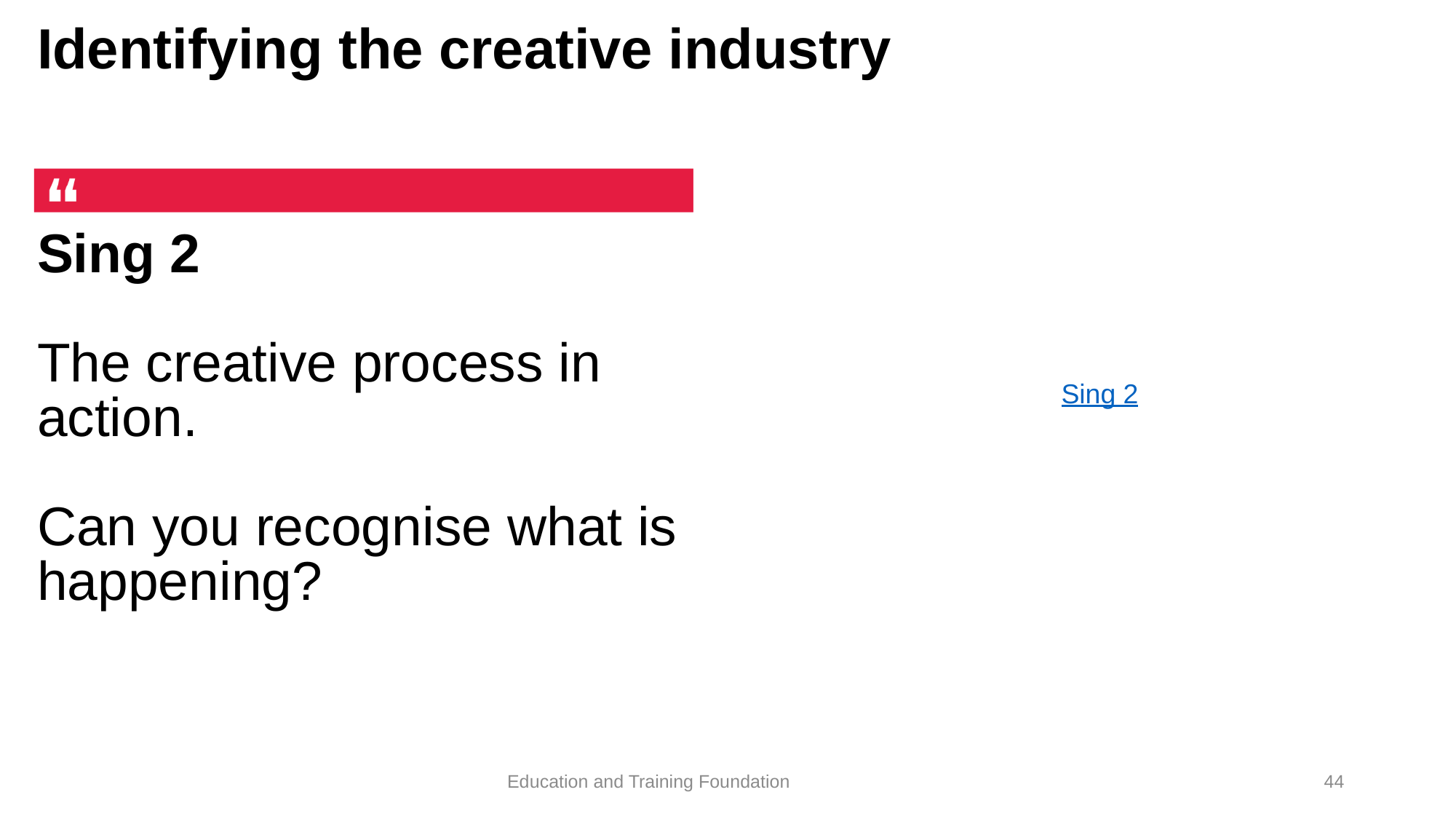

# Identifying the creative industry
Sing 2

The creative process in action.

Can you recognise what is happening?
Sing 2
44
Education and Training Foundation